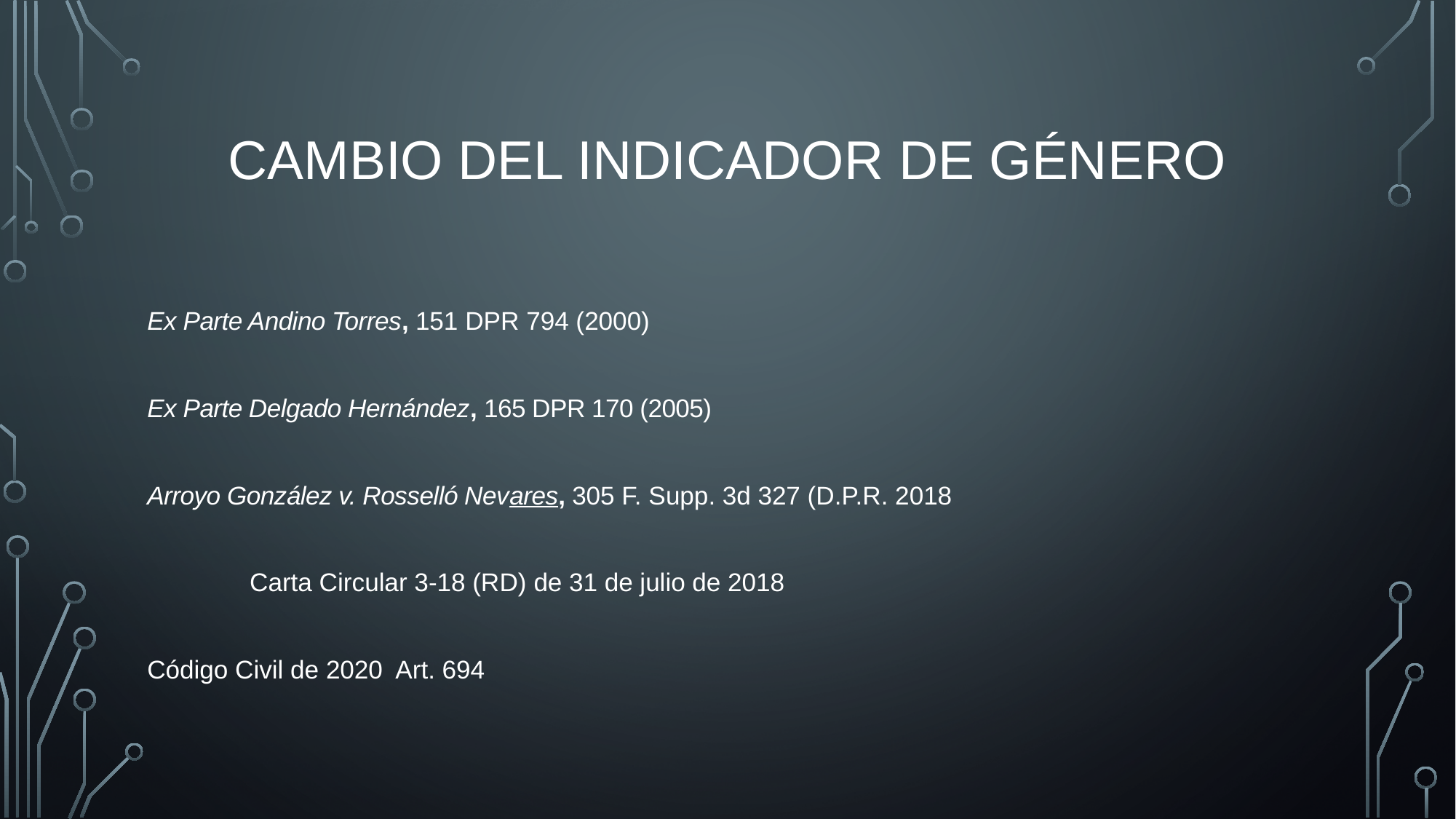

# Cambio del indicador de género
Ex Parte Andino Torres, 151 DPR 794 (2000)
Ex Parte Delgado Hernández, 165 DPR 170 (2005)
Arroyo González v. Rosselló Nevares, 305 F. Supp. 3d 327 (D.P.R. 2018
	Carta Circular 3-18 (RD) de 31 de julio de 2018
Código Civil de 2020  Art. 694